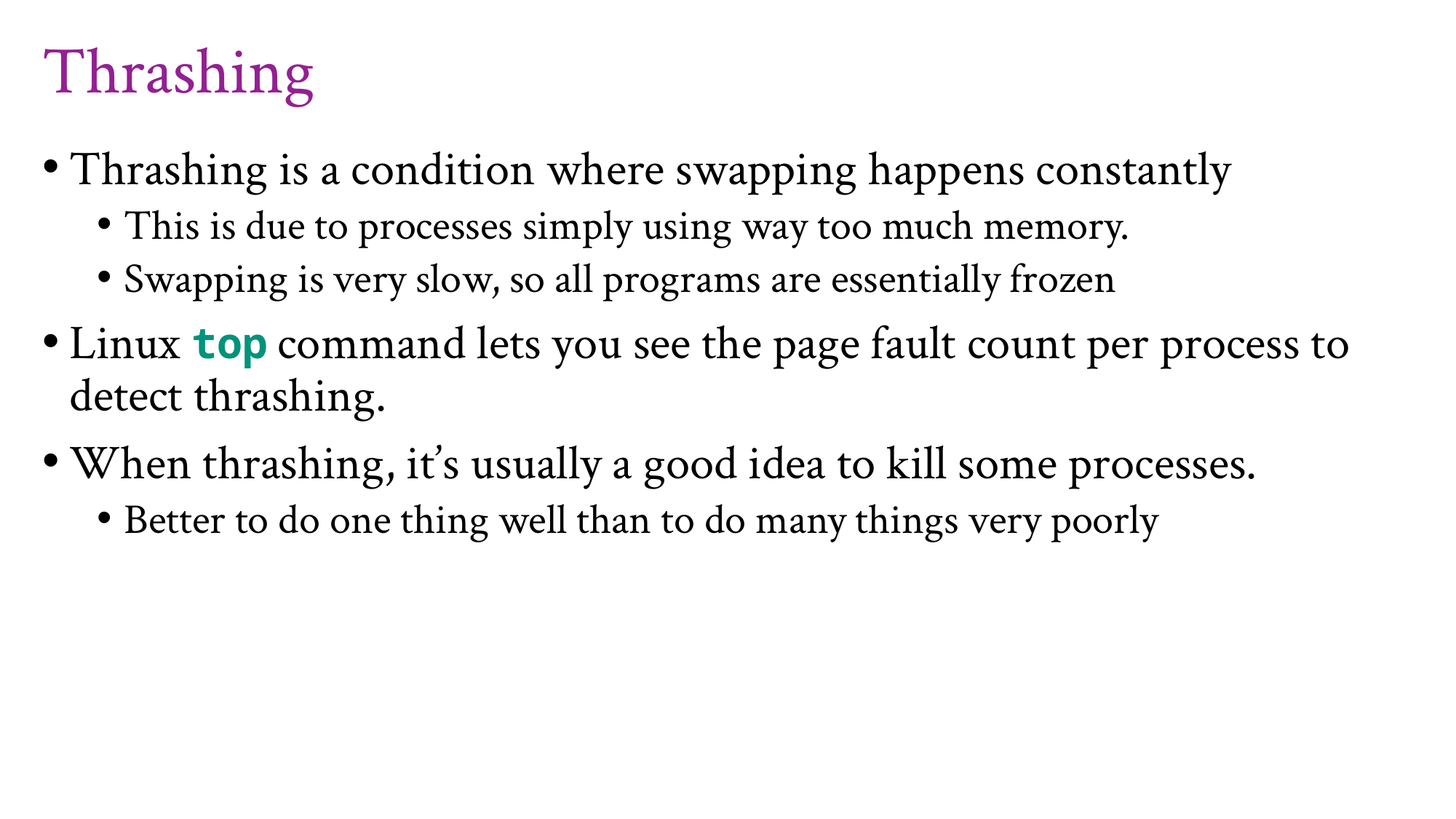

# Thrashing
Thrashing is a condition where swapping happens constantly
This is due to processes simply using way too much memory.
Swapping is very slow, so all programs are essentially frozen
Linux top command lets you see the page fault count per process to detect thrashing.
When thrashing, it’s usually a good idea to kill some processes.
Better to do one thing well than to do many things very poorly